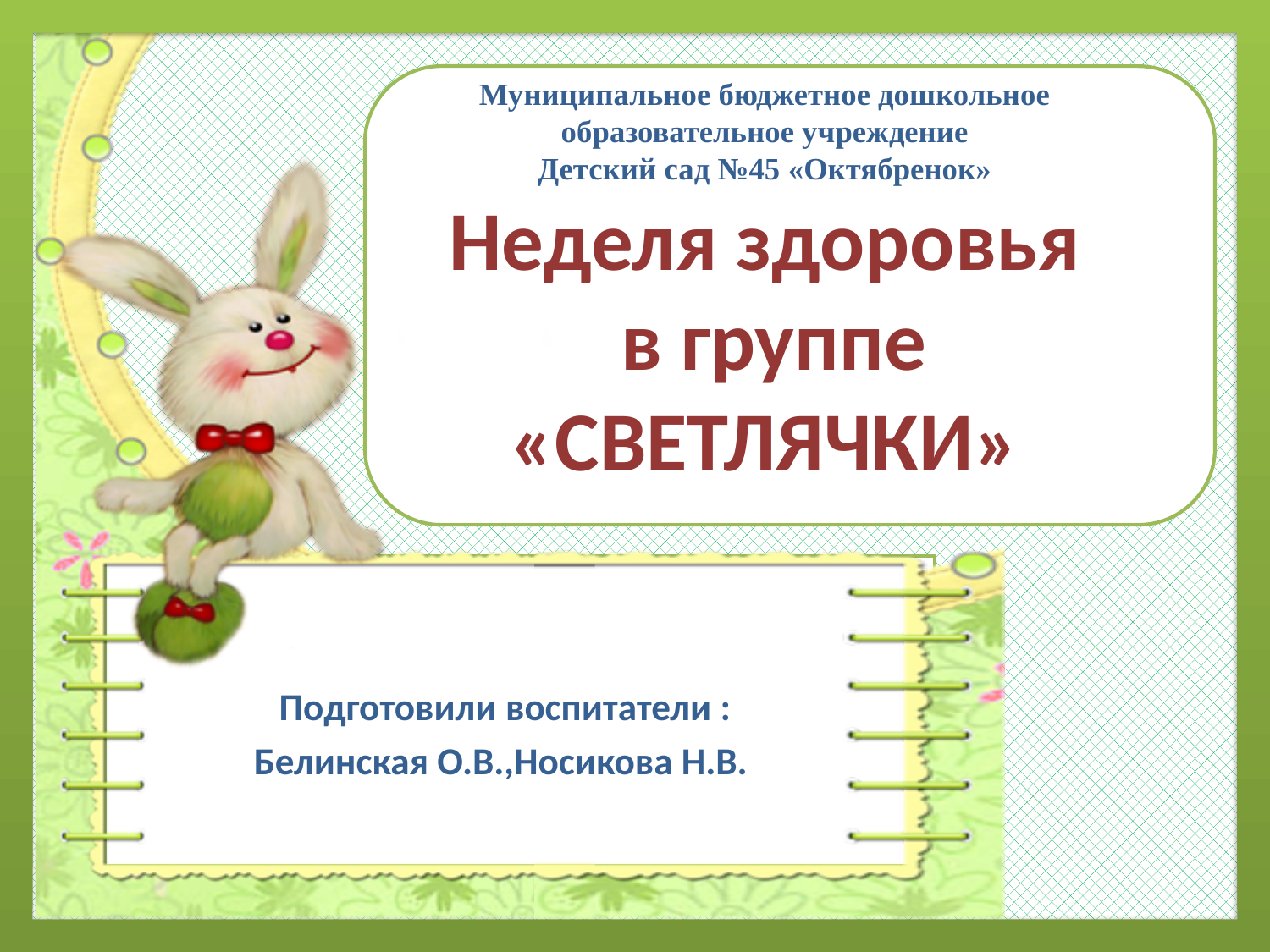

# Муниципальное бюджетное дошкольное образовательное учреждение Детский сад №45 «Октябренок» Неделя здоровья в группе «СВЕТЛЯЧКИ»
Подготовили воспитатели :
Белинская О.В.,Носикова Н.В.